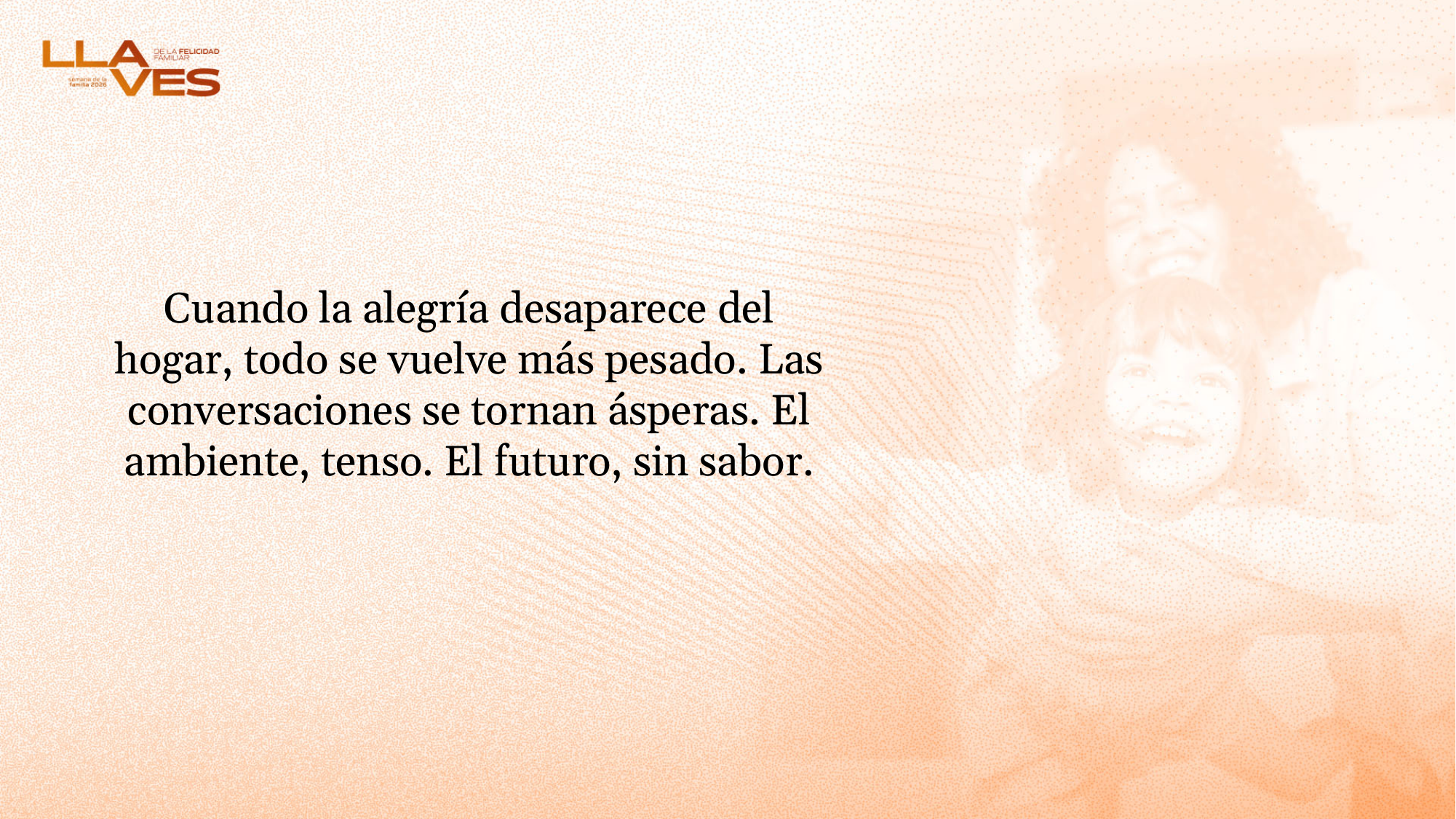

Cuando la alegría desaparece del hogar, todo se vuelve más pesado. Las conversaciones se tornan ásperas. El ambiente, tenso. El futuro, sin sabor.